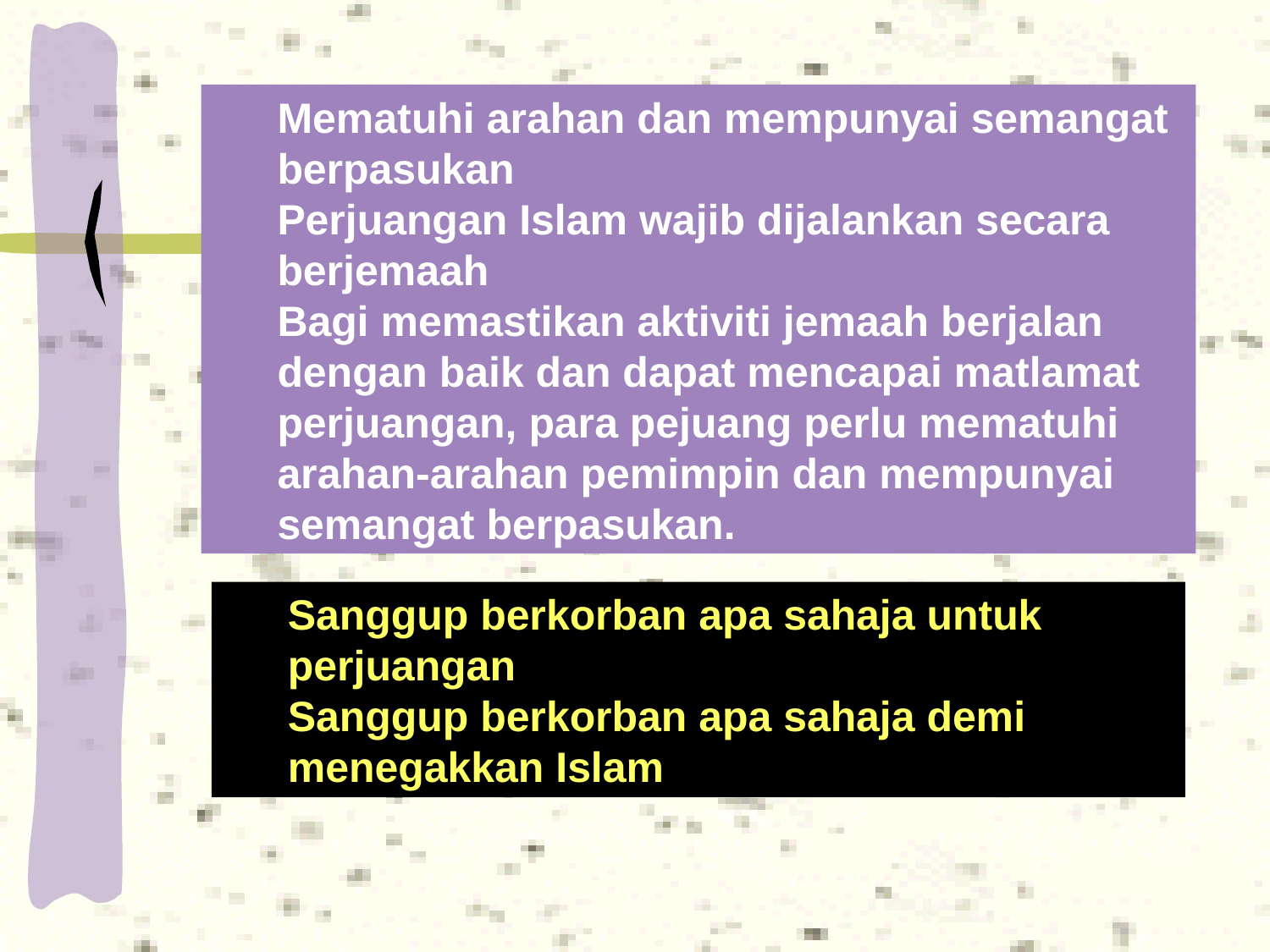

Mematuhi arahan dan mempunyai semangat berpasukan
Perjuangan Islam wajib dijalankan secara berjemaah
Bagi memastikan aktiviti jemaah berjalan dengan baik dan dapat mencapai matlamat perjuangan, para pejuang perlu mematuhi arahan-arahan pemimpin dan mempunyai semangat berpasukan.
Sanggup berkorban apa sahaja untuk perjuangan
Sanggup berkorban apa sahaja demi menegakkan Islam